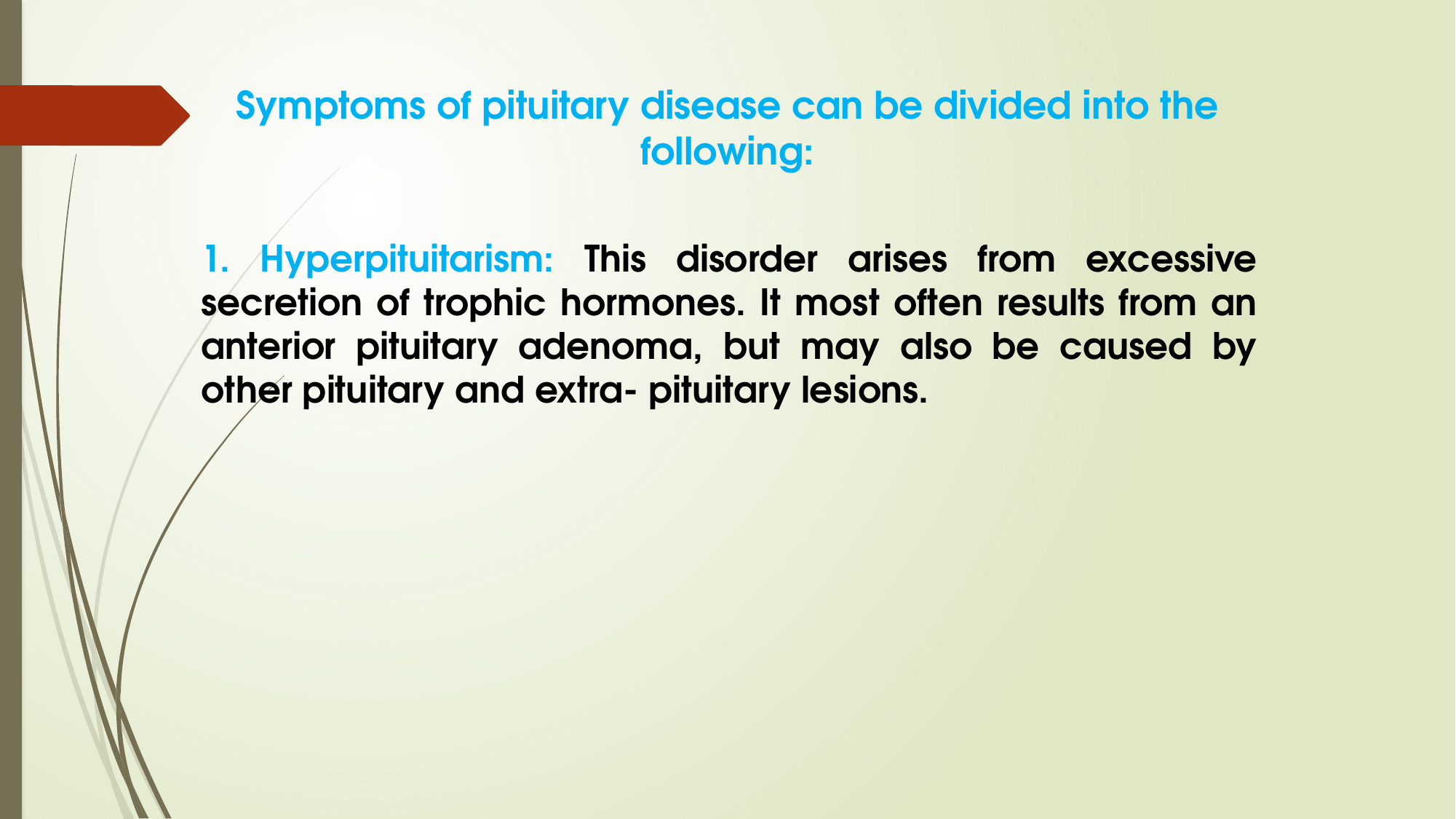

Symptoms of pituitary disease can be divided into the following:
1. Hyperpituitarism: This disorder arises from excessive secretion of trophic hormones. It most often results from an anterior pituitary adenoma, but may also be caused by other pituitary and extra- pituitary lesions.